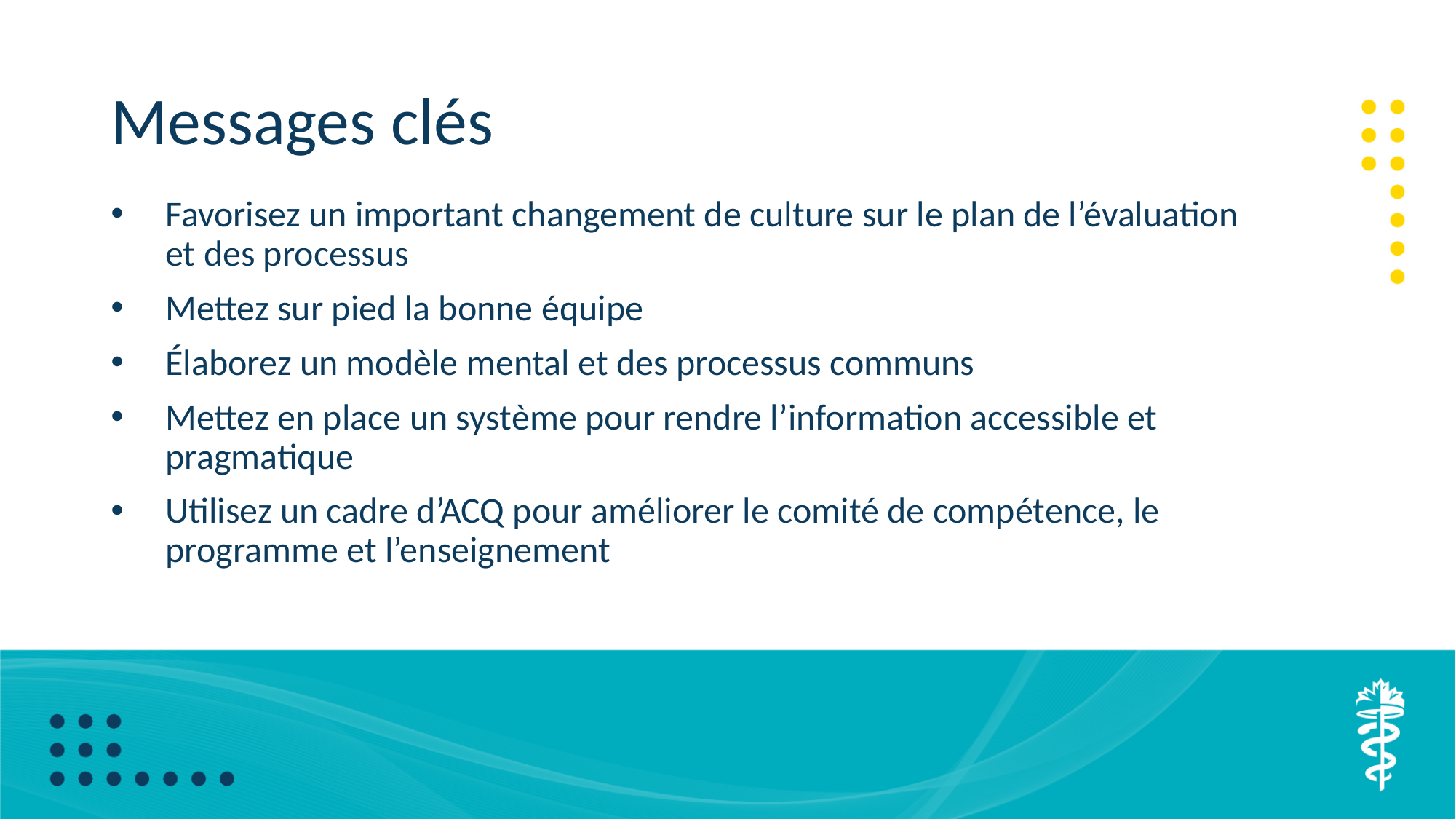

# Messages clés
Favorisez un important changement de culture sur le plan de l’évaluation et des processus
Mettez sur pied la bonne équipe
Élaborez un modèle mental et des processus communs
Mettez en place un système pour rendre l’information accessible et pragmatique
Utilisez un cadre d’ACQ pour améliorer le comité de compétence, le programme et l’enseignement